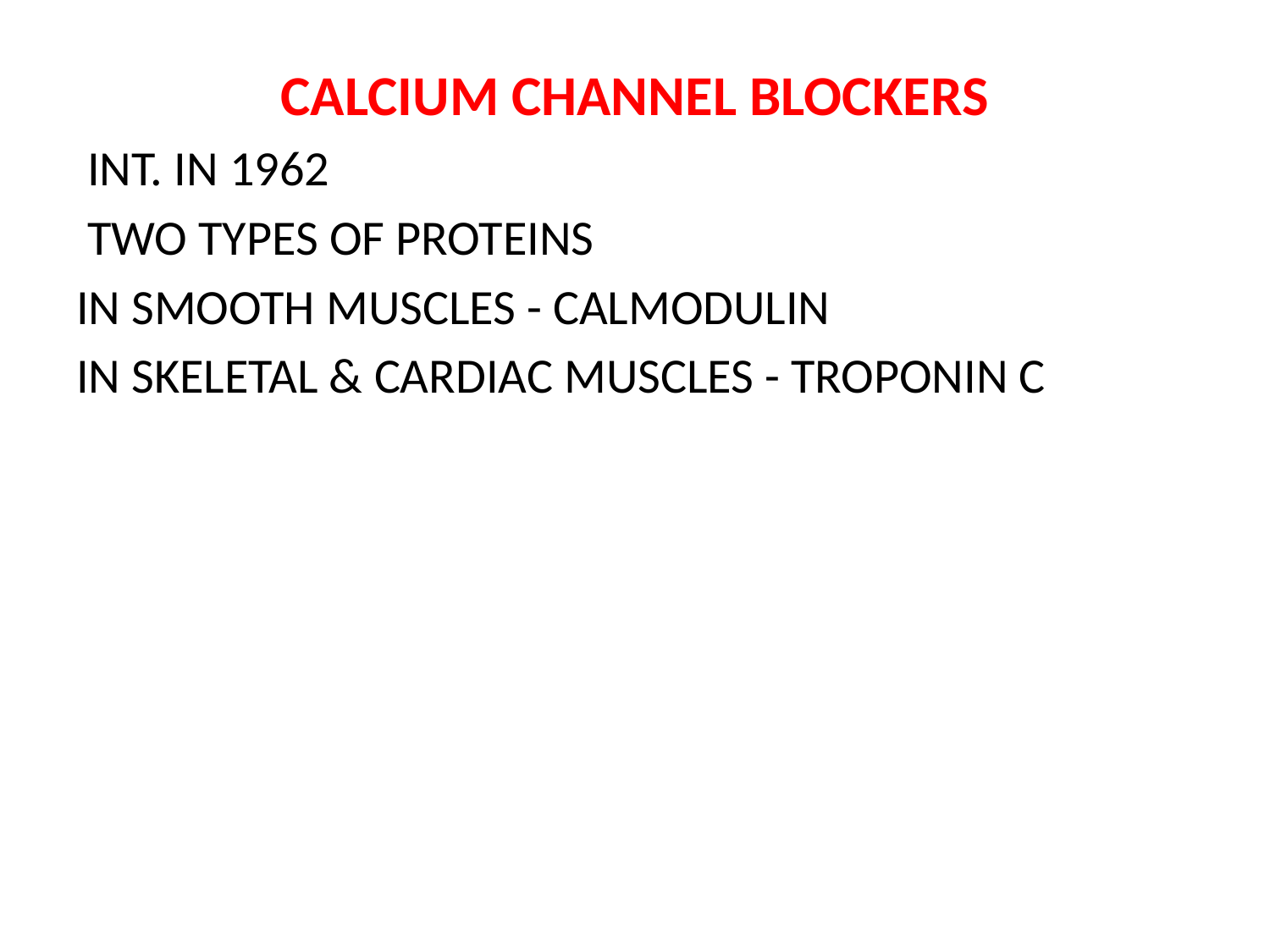

CALCIUM CHANNEL BLOCKERS
 INT. IN 1962
 TWO TYPES OF PROTEINS
IN SMOOTH MUSCLES - CALMODULIN
IN SKELETAL & CARDIAC MUSCLES - TROPONIN C